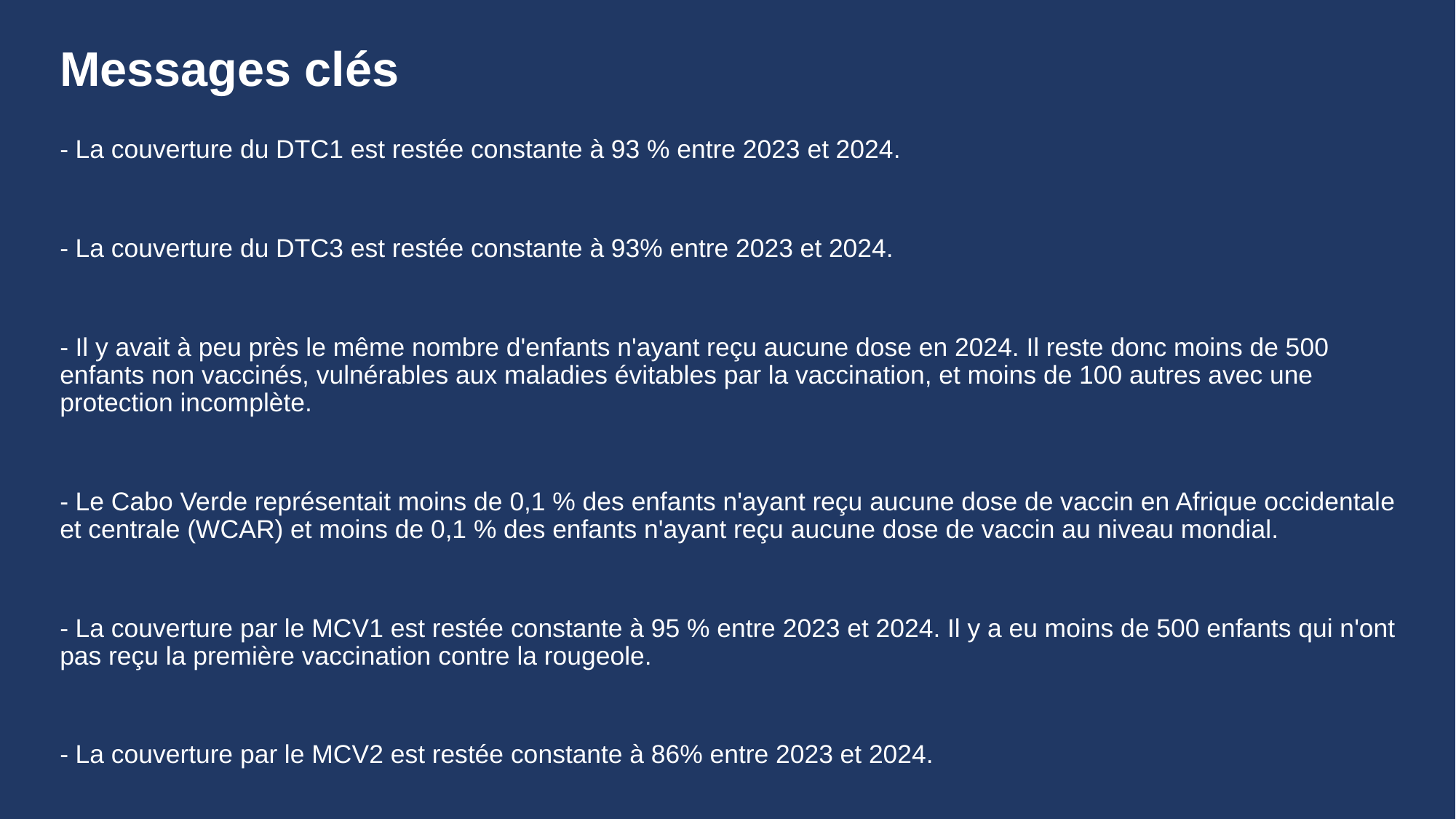

# Messages clés
- La couverture du DTC1 est restée constante à 93 % entre 2023 et 2024.

- La couverture du DTC3 est restée constante à 93% entre 2023 et 2024.

- Il y avait à peu près le même nombre d'enfants n'ayant reçu aucune dose en 2024. Il reste donc moins de 500 enfants non vaccinés, vulnérables aux maladies évitables par la vaccination, et moins de 100 autres avec une protection incomplète.

- Le Cabo Verde représentait moins de 0,1 % des enfants n'ayant reçu aucune dose de vaccin en Afrique occidentale et centrale (WCAR) et moins de 0,1 % des enfants n'ayant reçu aucune dose de vaccin au niveau mondial.

- La couverture par le MCV1 est restée constante à 95 % entre 2023 et 2024. Il y a eu moins de 500 enfants qui n'ont pas reçu la première vaccination contre la rougeole.

- La couverture par le MCV2 est restée constante à 86% entre 2023 et 2024.

- La couverture de la dernière dose de la vaccination contre le papillomavirus (HPVc) chez les filles est restée constante à 99% en 2024.